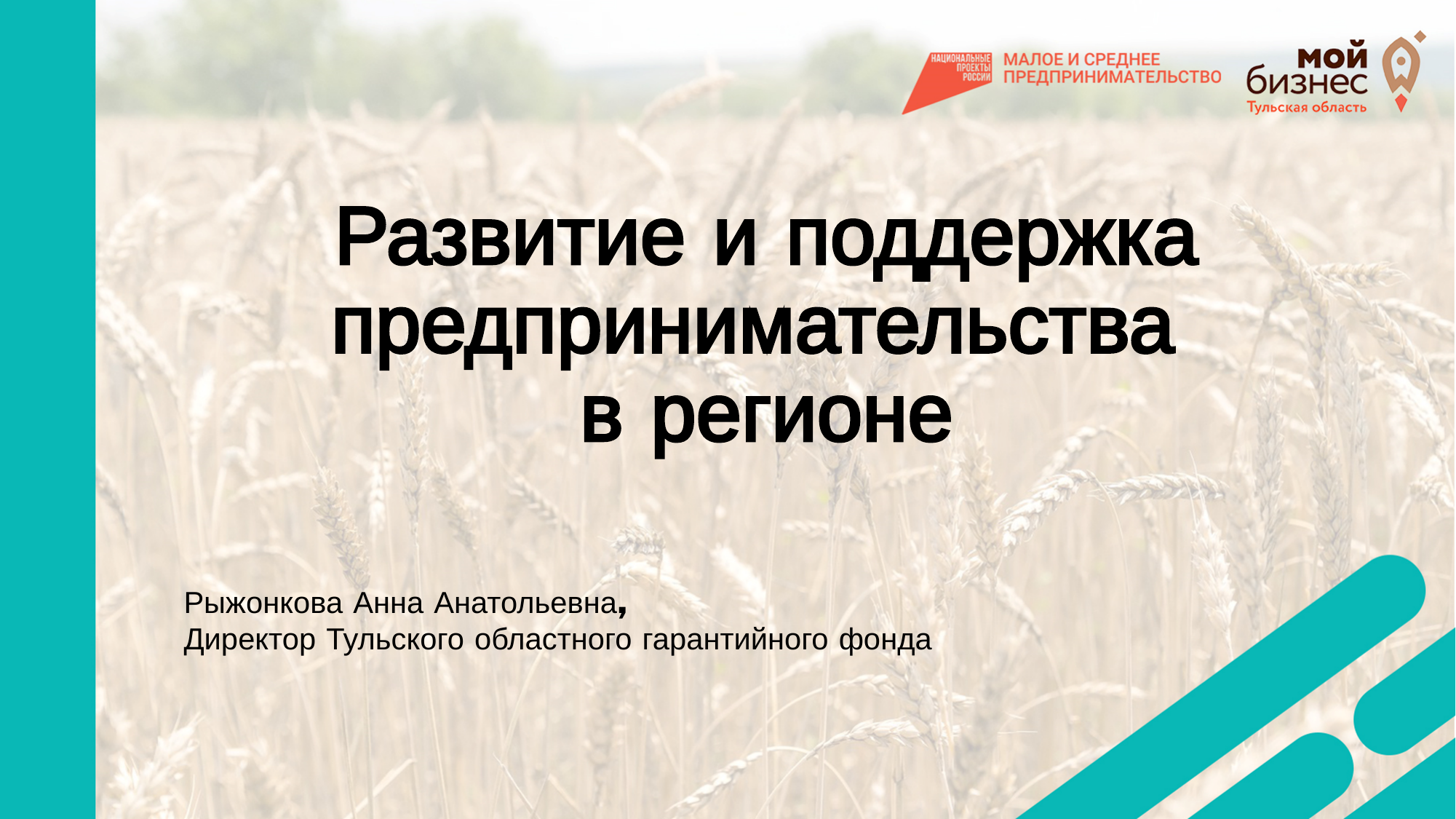

Развитие и поддержка предпринимательства
в регионе
Рыжонкова Анна Анатольевна,
Директор Тульского областного гарантийного фонда